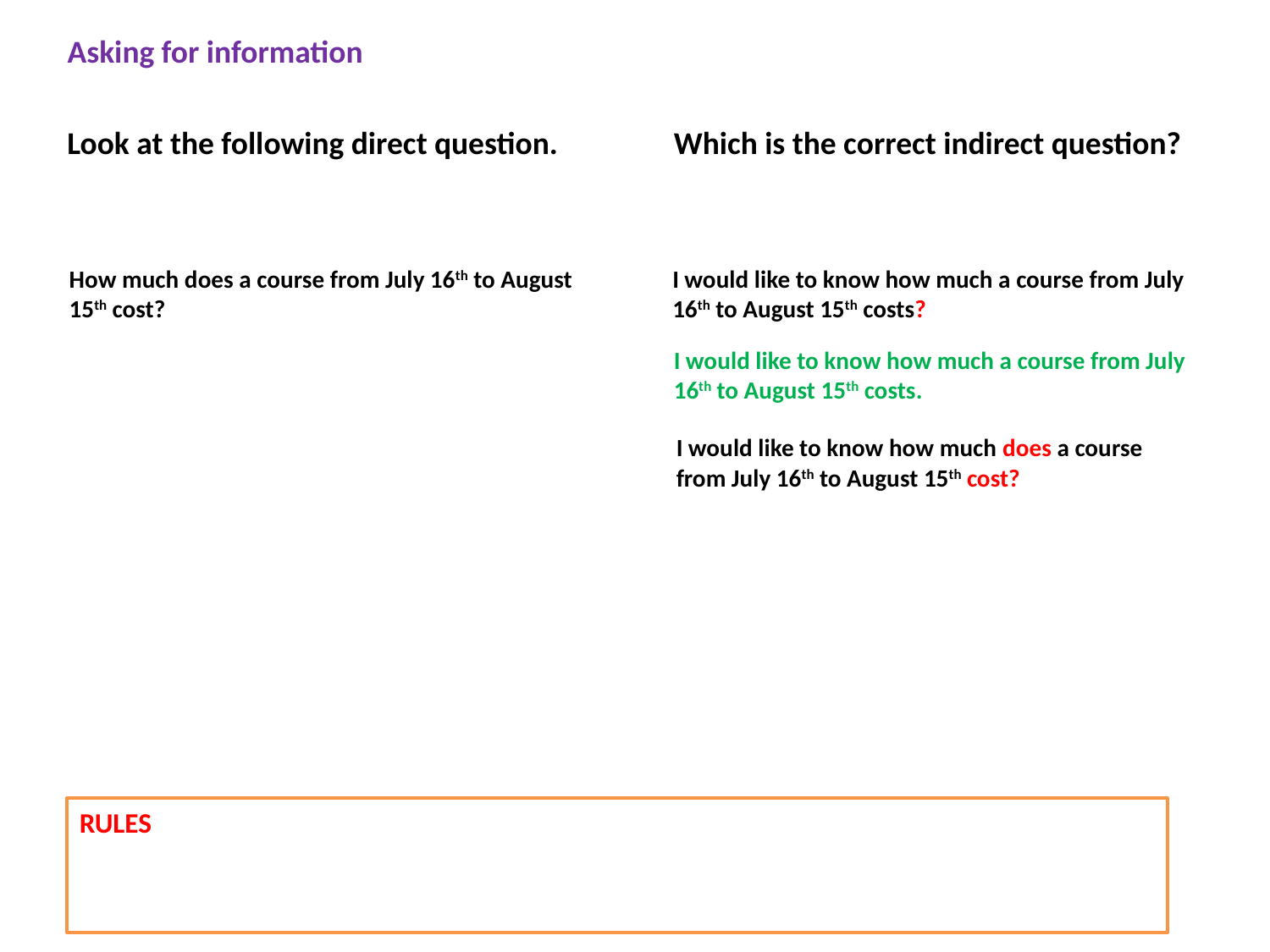

Asking for information
Look at the following direct question.
Which is the correct indirect question?
How much does a course from July 16th to August 15th cost?
I would like to know how much a course from July 16th to August 15th costs?
I would like to know how much a course from July 16th to August 15th costs.
I would like to know how much does a course from July 16th to August 15th cost?

RULES